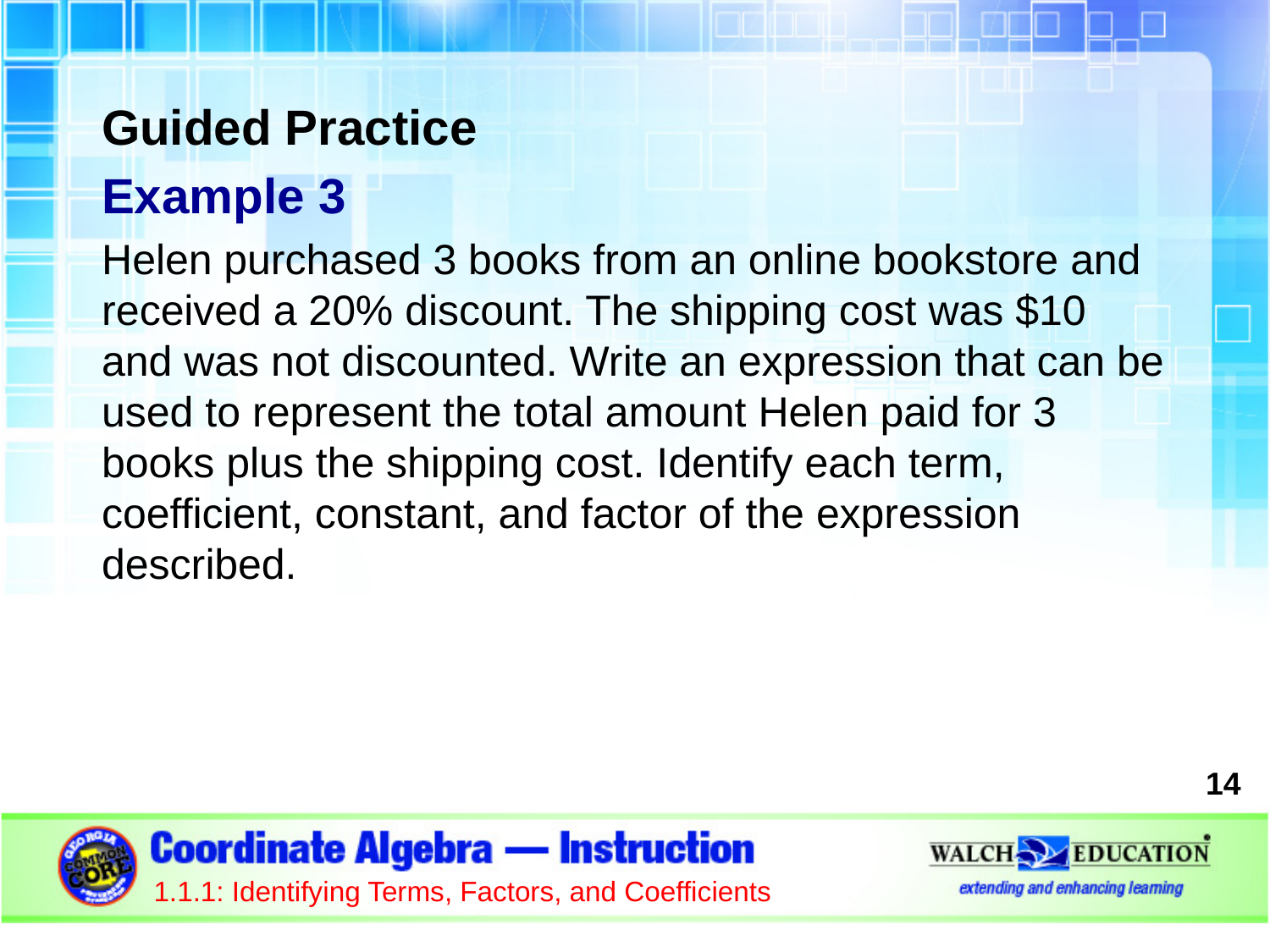

Guided Practice
Example 3
Helen purchased 3 books from an online bookstore and received a 20% discount. The shipping cost was $10 and was not discounted. Write an expression that can be used to represent the total amount Helen paid for 3 books plus the shipping cost. Identify each term, coefficient, constant, and factor of the expression described.
14
1.1.1: Identifying Terms, Factors, and Coefficients